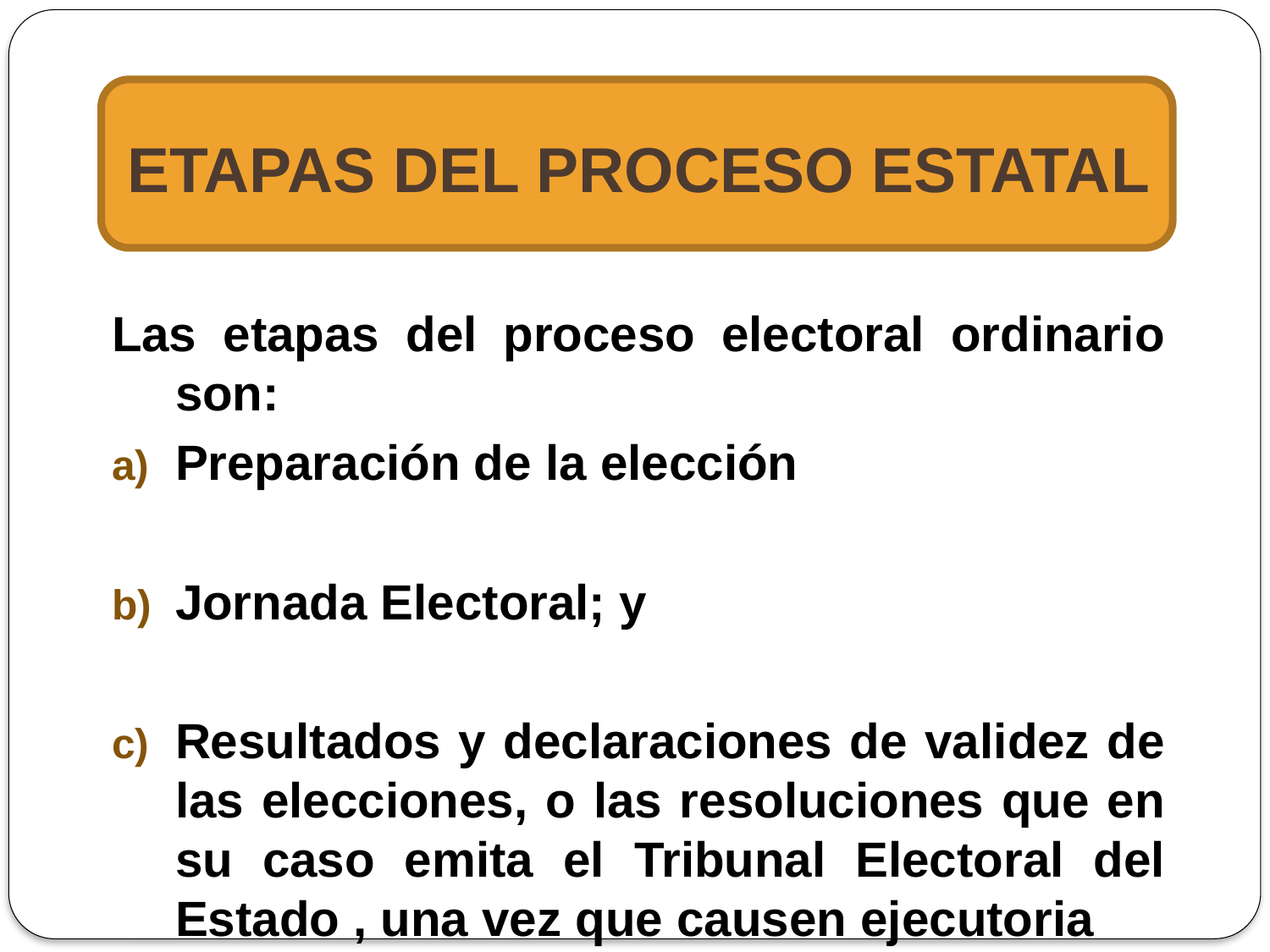

# ETAPAS DEL PROCESO ESTATAL

Las etapas del proceso electoral ordinario son:
Preparación de la elección

Jornada Electoral; y

Resultados y declaraciones de validez de las elecciones, o las resoluciones que en su caso emita el Tribunal Electoral del Estado , una vez que causen ejecutoria